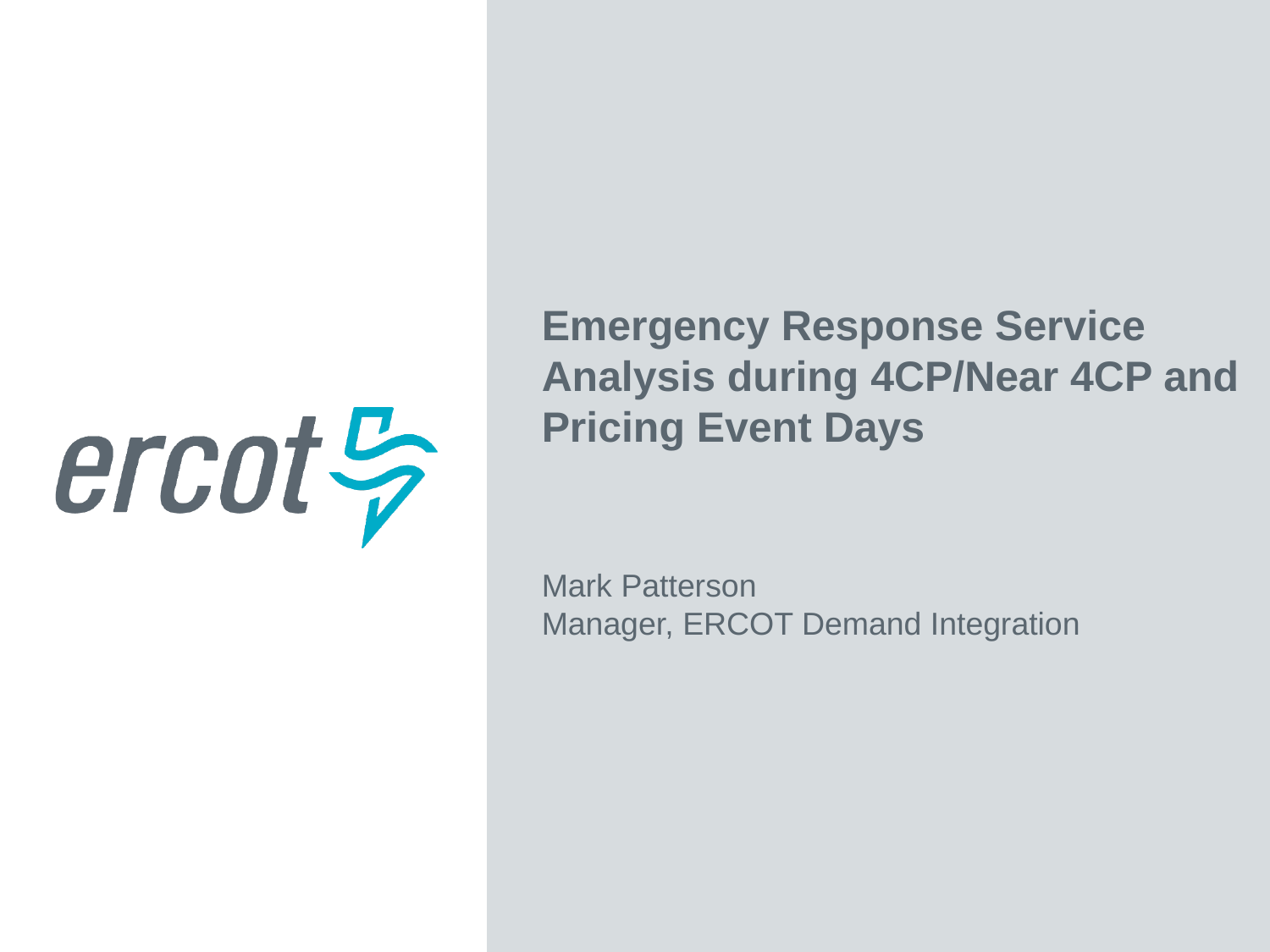

Emergency Response Service Analysis during 4CP/Near 4CP and Pricing Event Days

Mark Patterson
Manager, ERCOT Demand Integration